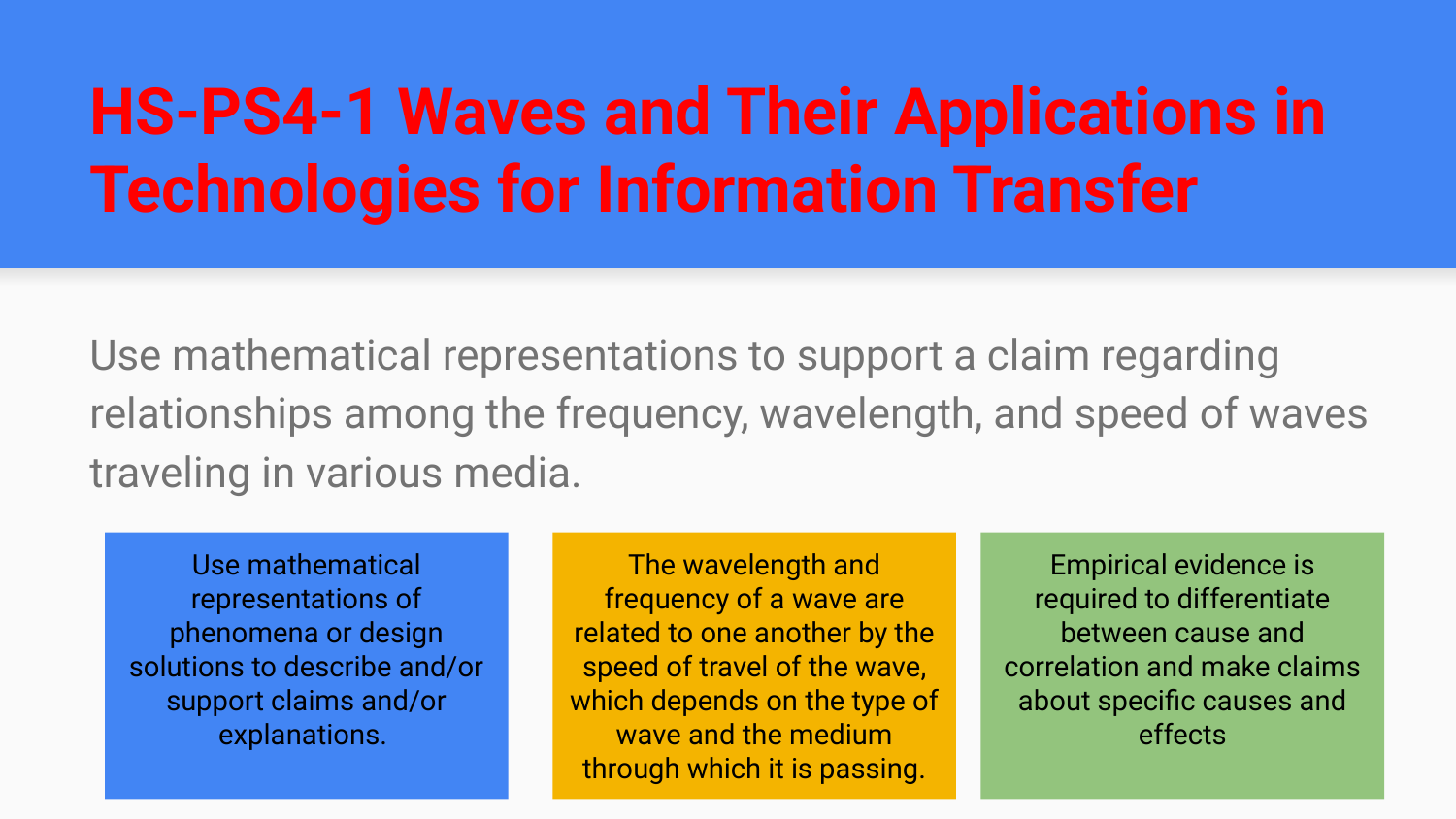

# HS-PS4-1 Waves and Their Applications in Technologies for Information Transfer
Use mathematical representations to support a claim regarding relationships among the frequency, wavelength, and speed of waves traveling in various media.
Use mathematical representations of phenomena or design solutions to describe and/or support claims and/or explanations.

The wavelength and frequency of a wave are related to one another by the speed of travel of the wave, which depends on the type of wave and the medium through which it is passing.
Empirical evidence is required to differentiate between cause and correlation and make claims about specific causes and effects